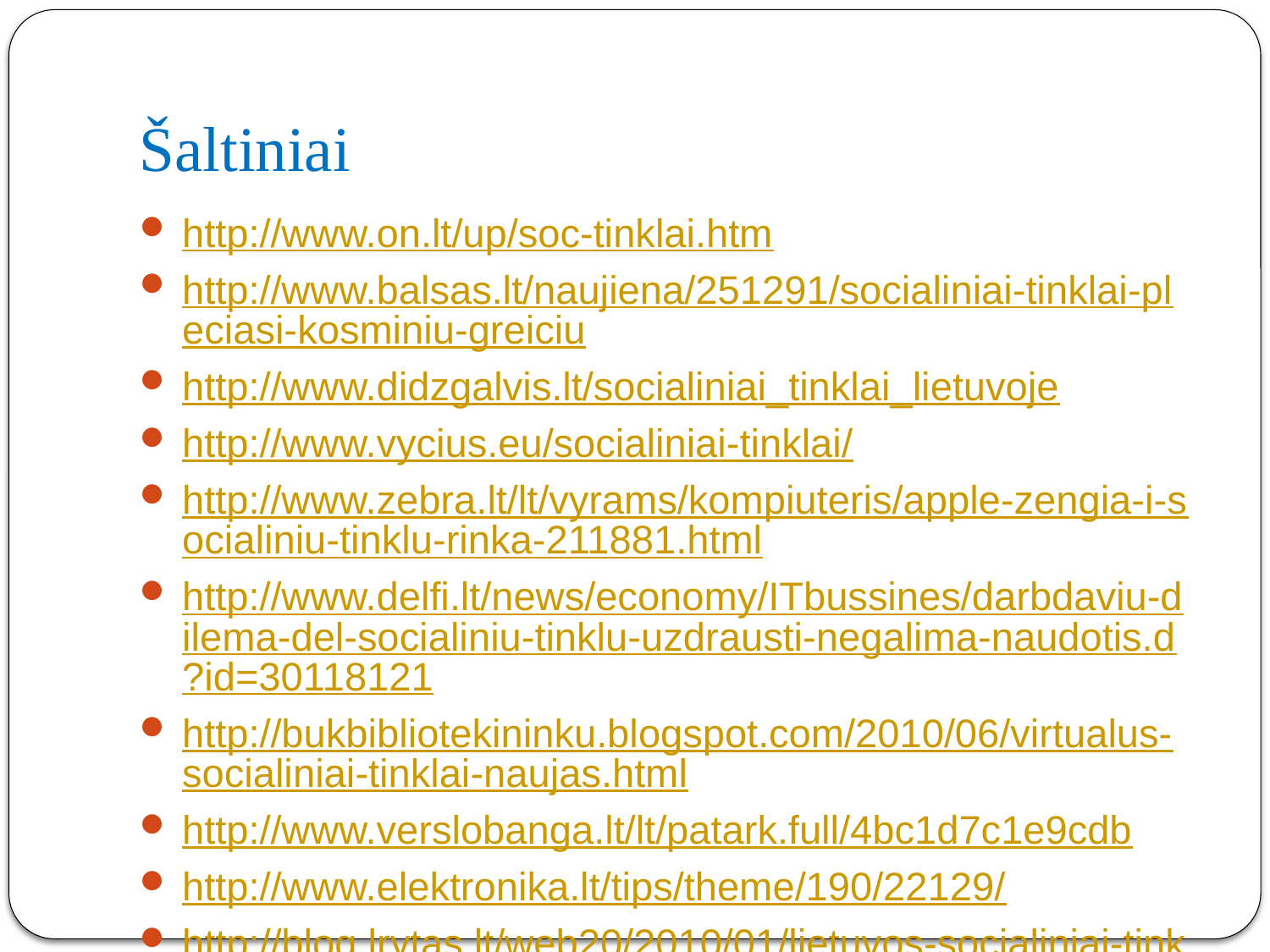

# Šaltiniai
http://www.on.lt/up/soc-tinklai.htm
http://www.balsas.lt/naujiena/251291/socialiniai-tinklai-pleciasi-kosminiu-greiciu
http://www.didzgalvis.lt/socialiniai_tinklai_lietuvoje
http://www.vycius.eu/socialiniai-tinklai/
http://www.zebra.lt/lt/vyrams/kompiuteris/apple-zengia-i-socialiniu-tinklu-rinka-211881.html
http://www.delfi.lt/news/economy/ITbussines/darbdaviu-dilema-del-socialiniu-tinklu-uzdrausti-negalima-naudotis.d?id=30118121
http://bukbibliotekininku.blogspot.com/2010/06/virtualus-socialiniai-tinklai-naujas.html
http://www.verslobanga.lt/lt/patark.full/4bc1d7c1e9cdb
http://www.elektronika.lt/tips/theme/190/22129/
http://blog.lrytas.lt/web20/2010/01/lietuvos-socialiniai-tinklai/
http://www.labas.co.uk/blog/2007/07/26/socialiniai-tinklai/